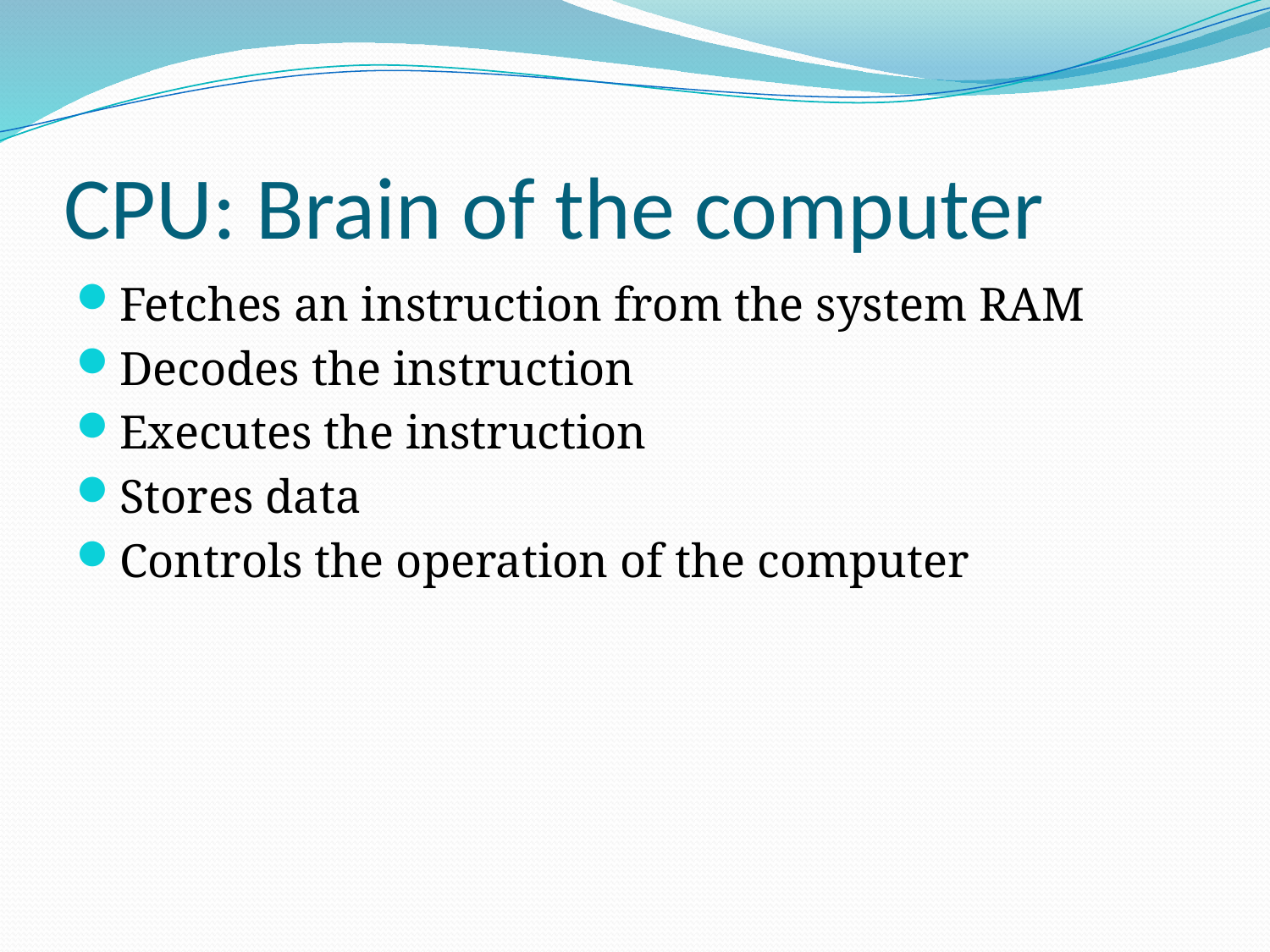

# CPU: Brain of the computer
Fetches an instruction from the system RAM
Decodes the instruction
Executes the instruction
Stores data
Controls the operation of the computer